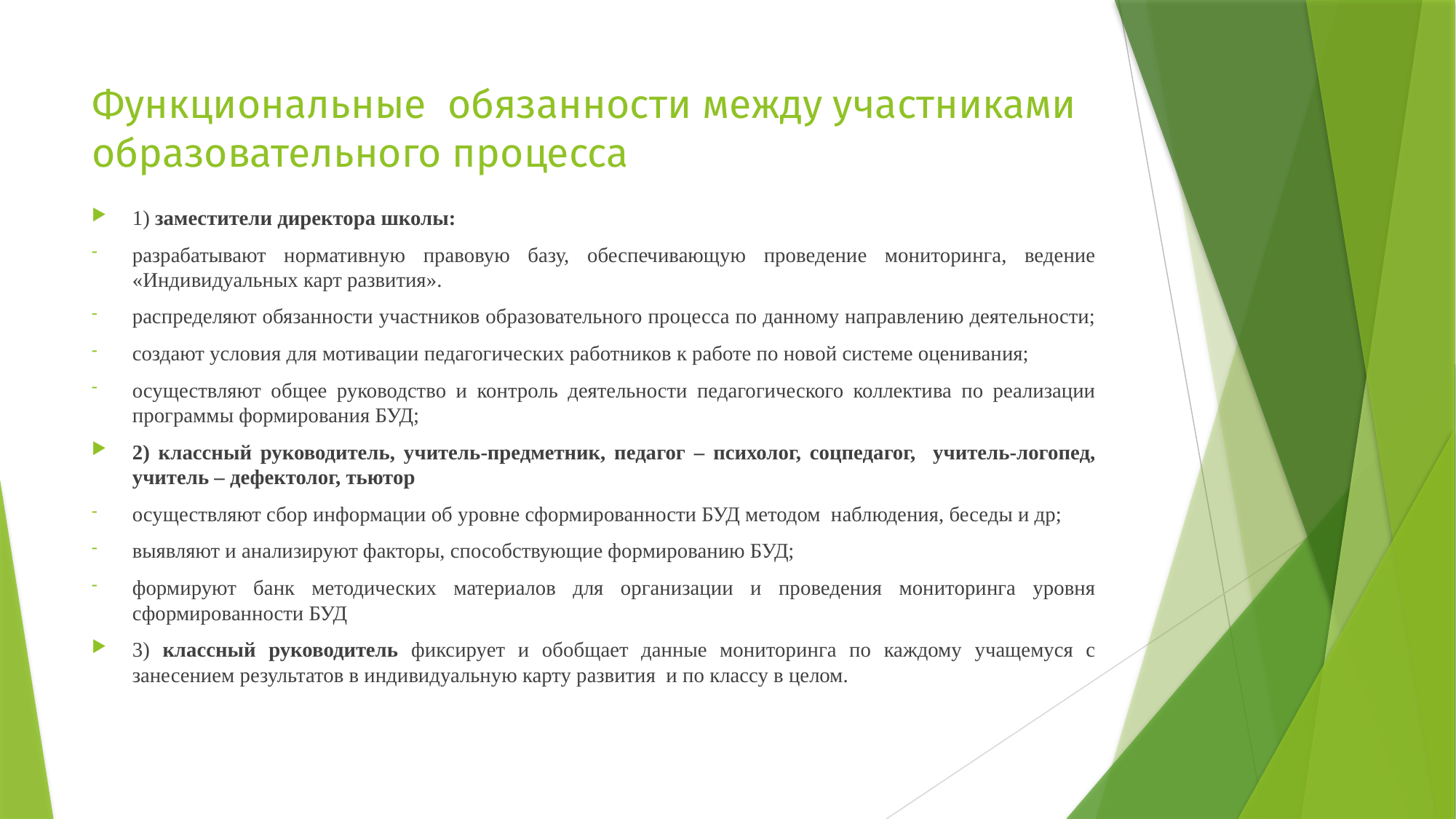

# Функциональные  обязанности между участниками образовательного процесса
1) заместители директора школы:
разрабатывают нормативную правовую базу, обеспечивающую проведение мониторинга, ведение «Индивидуальных карт развития».
распределяют обязанности участников образовательного процесса по данному направлению деятельности;
создают условия для мотивации педагогических работников к работе по новой системе оценивания;
осуществляют общее руководство и контроль деятельности педагогического коллектива по реализации программы формирования БУД;
2) классный руководитель, учитель-предметник, педагог – психолог, соцпедагог,  учитель-логопед, учитель – дефектолог, тьютор
осуществляют сбор информации об уровне сформированности БУД методом  наблюдения, беседы и др;
выявляют и анализируют факторы, способствующие формированию БУД;
формируют банк методических материалов для организации и проведения мониторинга уровня сформированности БУД
3) классный руководитель фиксирует и обобщает данные мониторинга по каждому учащемуся с занесением результатов в индивидуальную карту развития  и по классу в целом.